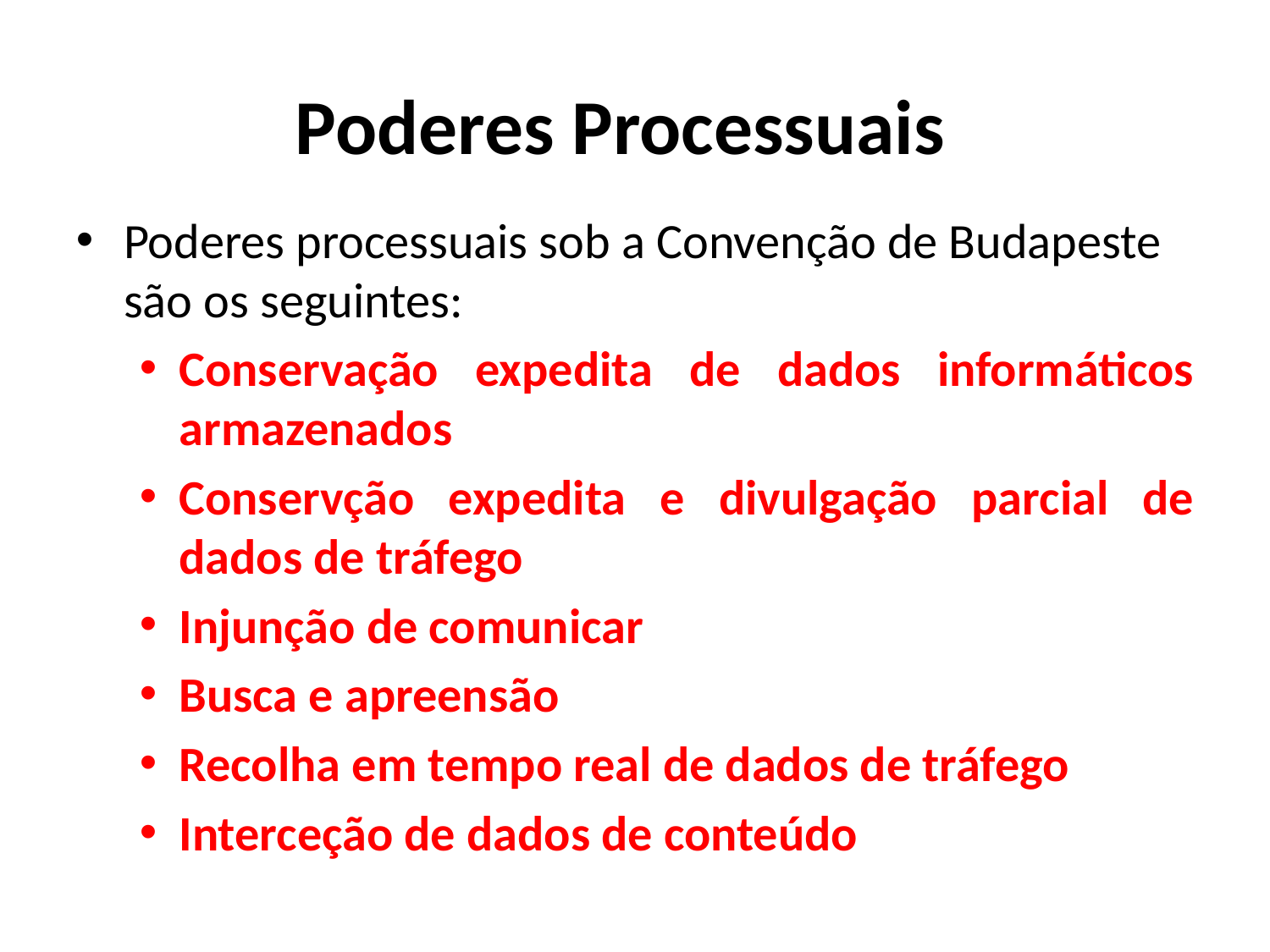

# Poderes Processuais
Poderes processuais sob a Convenção de Budapeste são os seguintes:
Conservação expedita de dados informáticos armazenados
Conservção expedita e divulgação parcial de dados de tráfego
Injunção de comunicar
Busca e apreensão
Recolha em tempo real de dados de tráfego
Interceção de dados de conteúdo